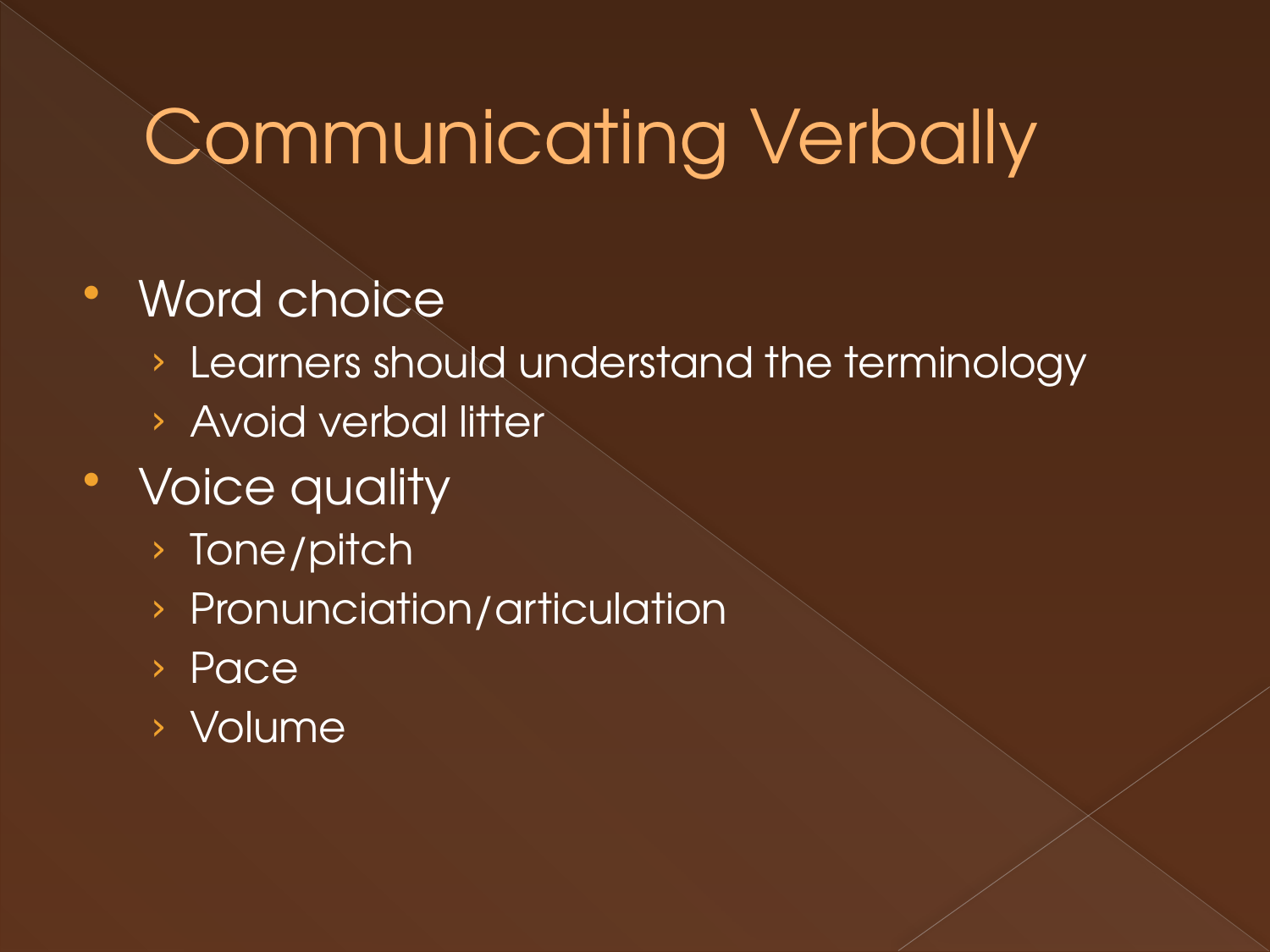

# Communicating Verbally
Word choice
Learners should understand the terminology
Avoid verbal litter
Voice quality
Tone/pitch
Pronunciation/articulation
Pace
Volume